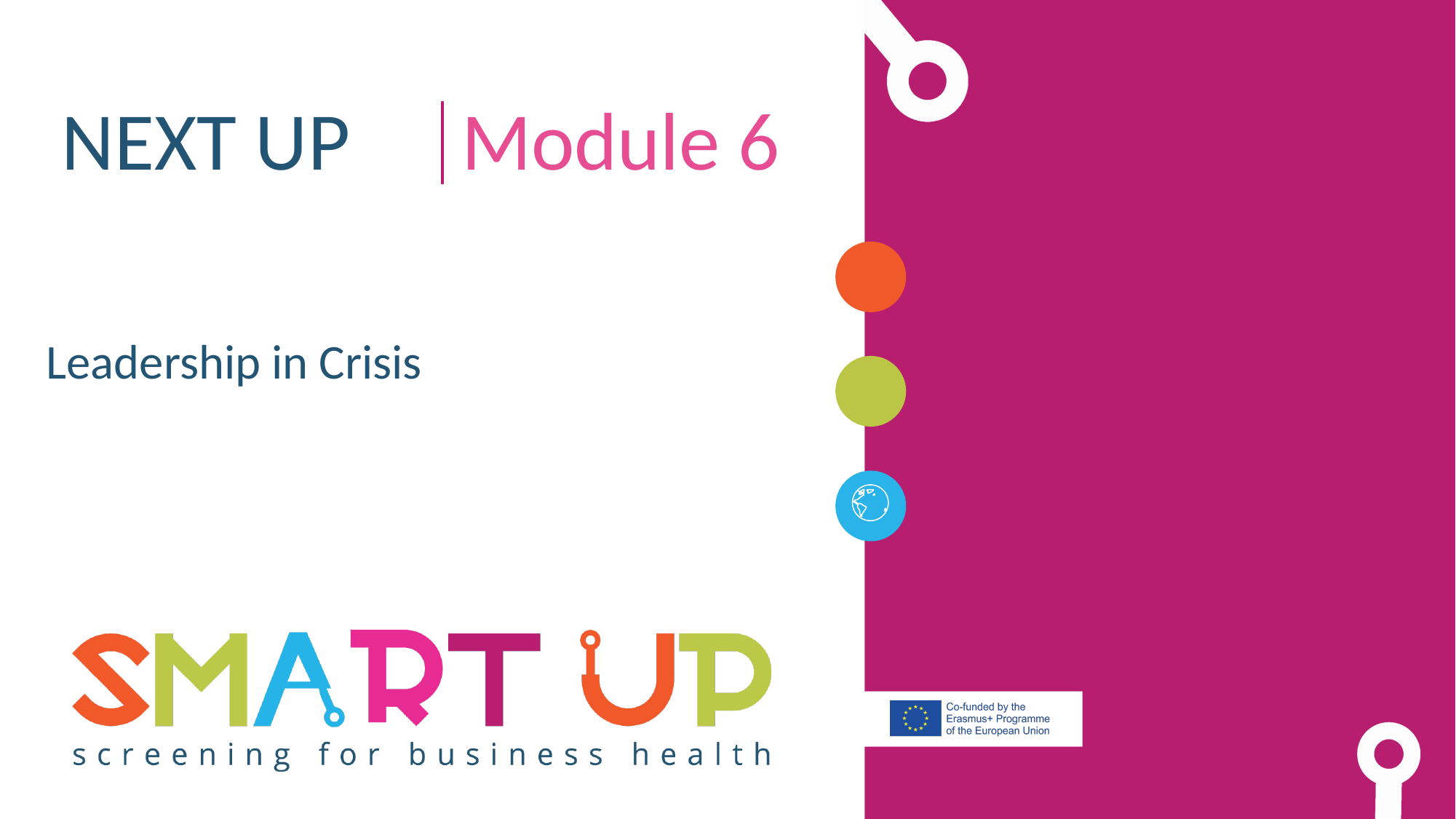

NEXT UP      Module 6
Leadership in Crisis